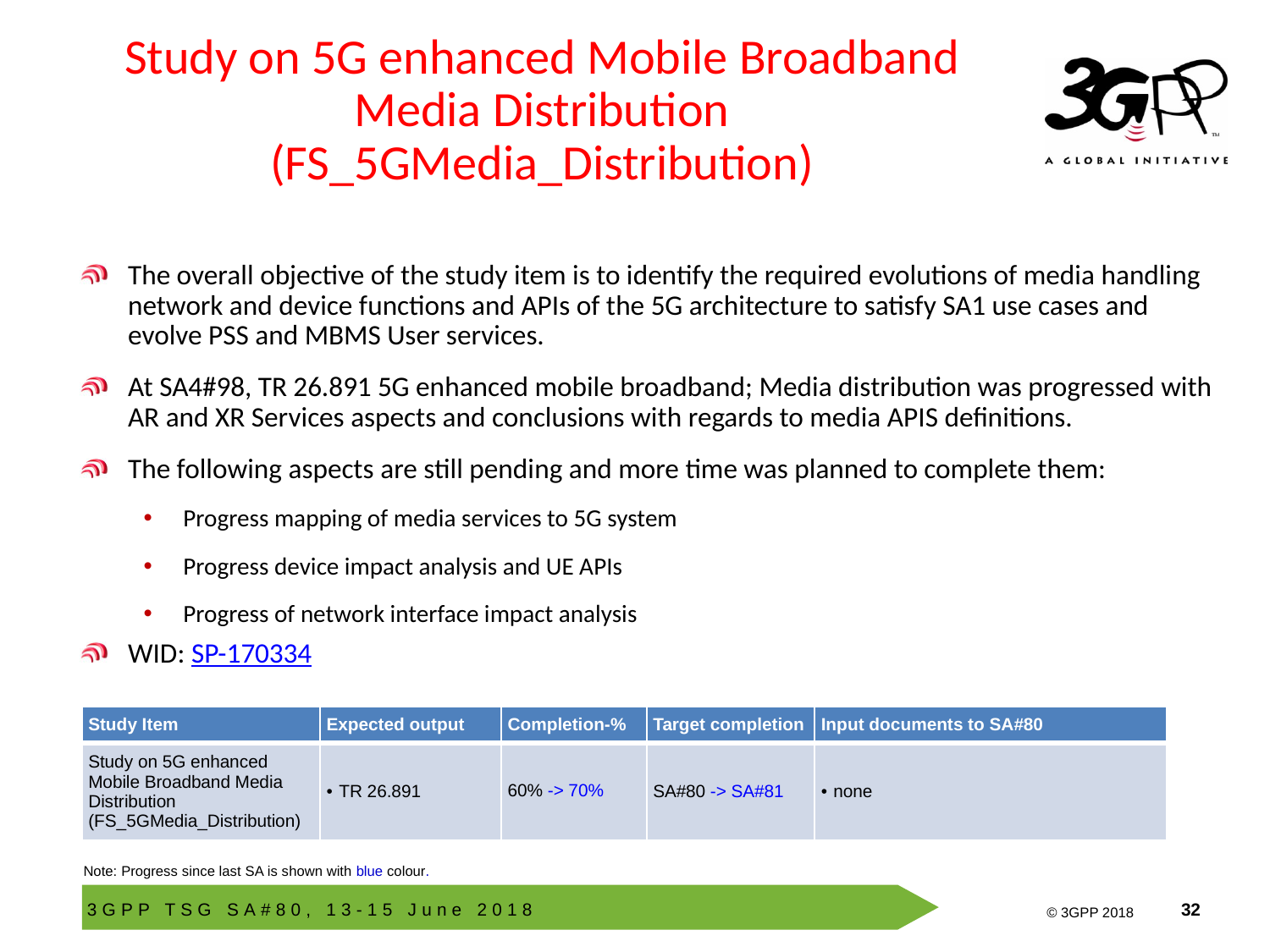

# Study on 5G enhanced Mobile Broadband Media Distribution (FS_5GMedia_Distribution)
The overall objective of the study item is to identify the required evolutions of media handling network and device functions and APIs of the 5G architecture to satisfy SA1 use cases and evolve PSS and MBMS User services.
At SA4#98, TR 26.891 5G enhanced mobile broadband; Media distribution was progressed with AR and XR Services aspects and conclusions with regards to media APIS definitions.
The following aspects are still pending and more time was planned to complete them:
Progress mapping of media services to 5G system
Progress device impact analysis and UE APIs
Progress of network interface impact analysis
WID: SP-170334
| Study Item | Expected output | Completion-% | Target completion | Input documents to SA#80 |
| --- | --- | --- | --- | --- |
| Study on 5G enhanced Mobile Broadband Media Distribution (FS\_5GMedia\_Distribution) | TR 26.891 | 60% -> 70% | SA#80 -> SA#81 | none |
Note: Progress since last SA is shown with blue colour.